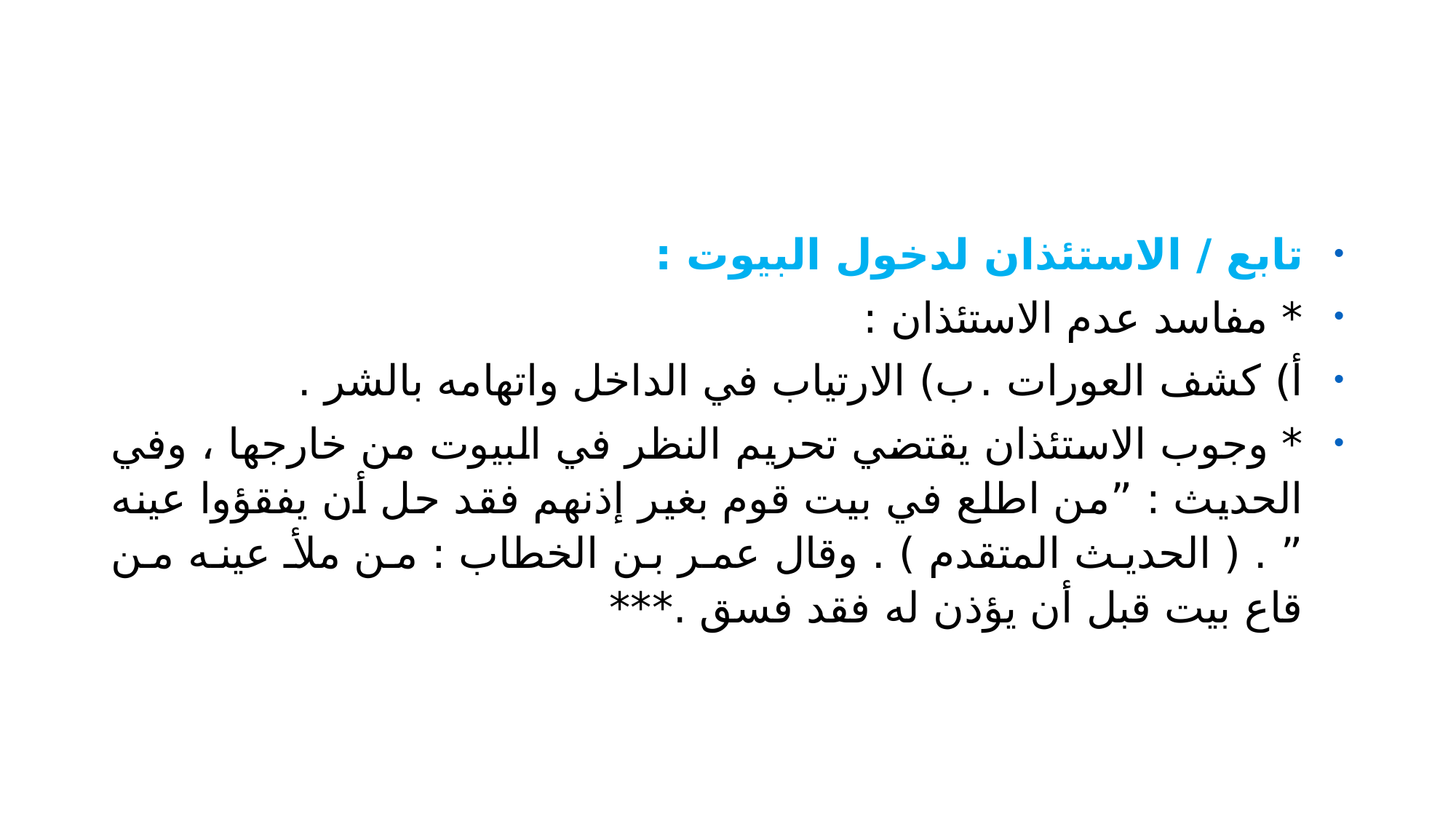

#
تابع / الاستئذان لدخول البيوت :
* مفاسد عدم الاستئذان :
أ) كشف العورات .		ب) الارتياب في الداخل واتهامه بالشر .
* وجوب الاستئذان يقتضي تحريم النظر في البيوت من خارجها ، وفي الحديث : ”من اطلع في بيت قوم بغير إذنهم فقد حل أن يفقؤوا عينه ” . ( الحديث المتقدم ) . وقال عمر بن الخطاب : من ملأ عينه من قاع بيت قبل أن يؤذن له فقد فسق .***